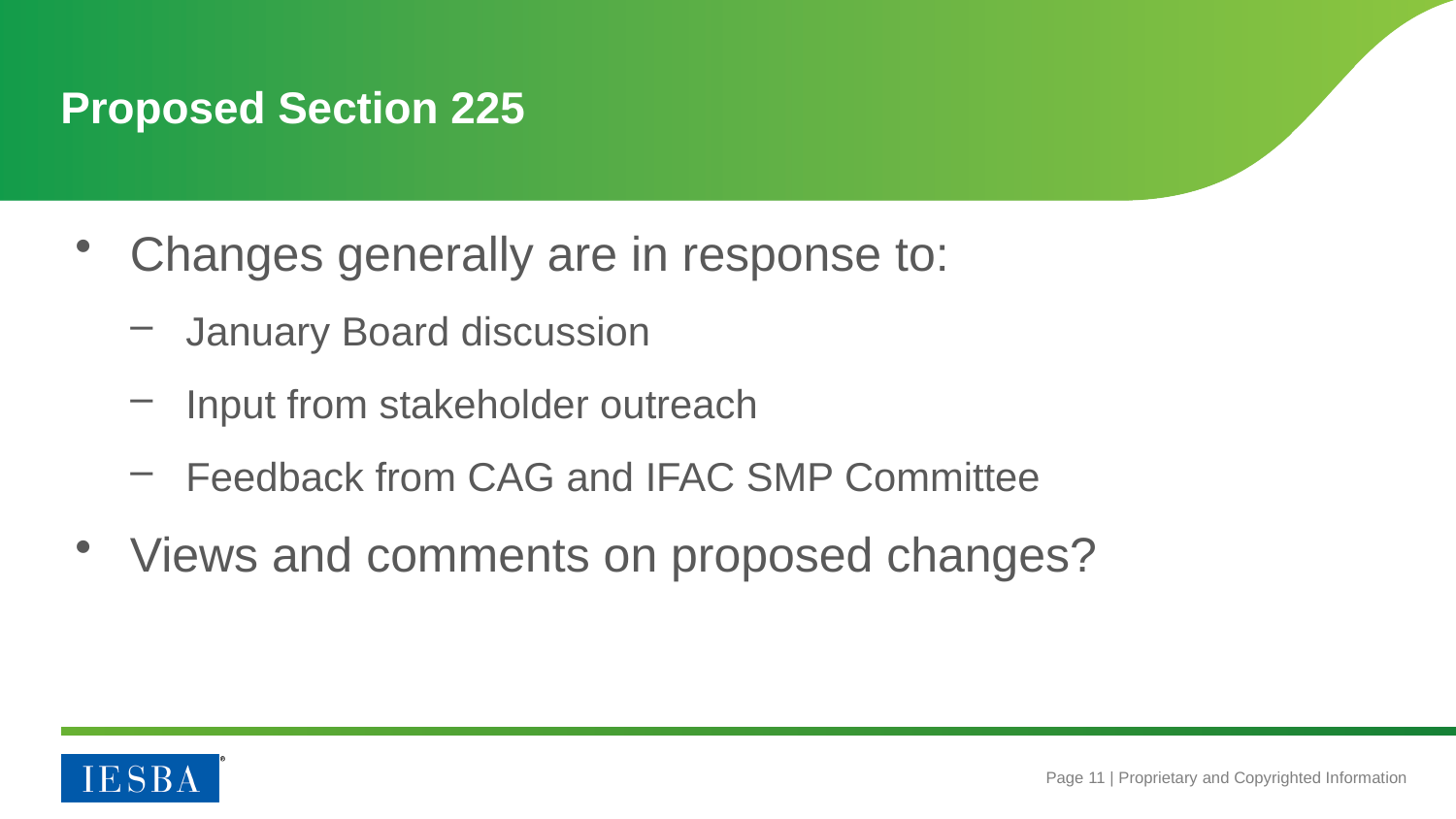

# Proposed Section 225
Changes generally are in response to:
January Board discussion
Input from stakeholder outreach
Feedback from CAG and IFAC SMP Committee
Views and comments on proposed changes?